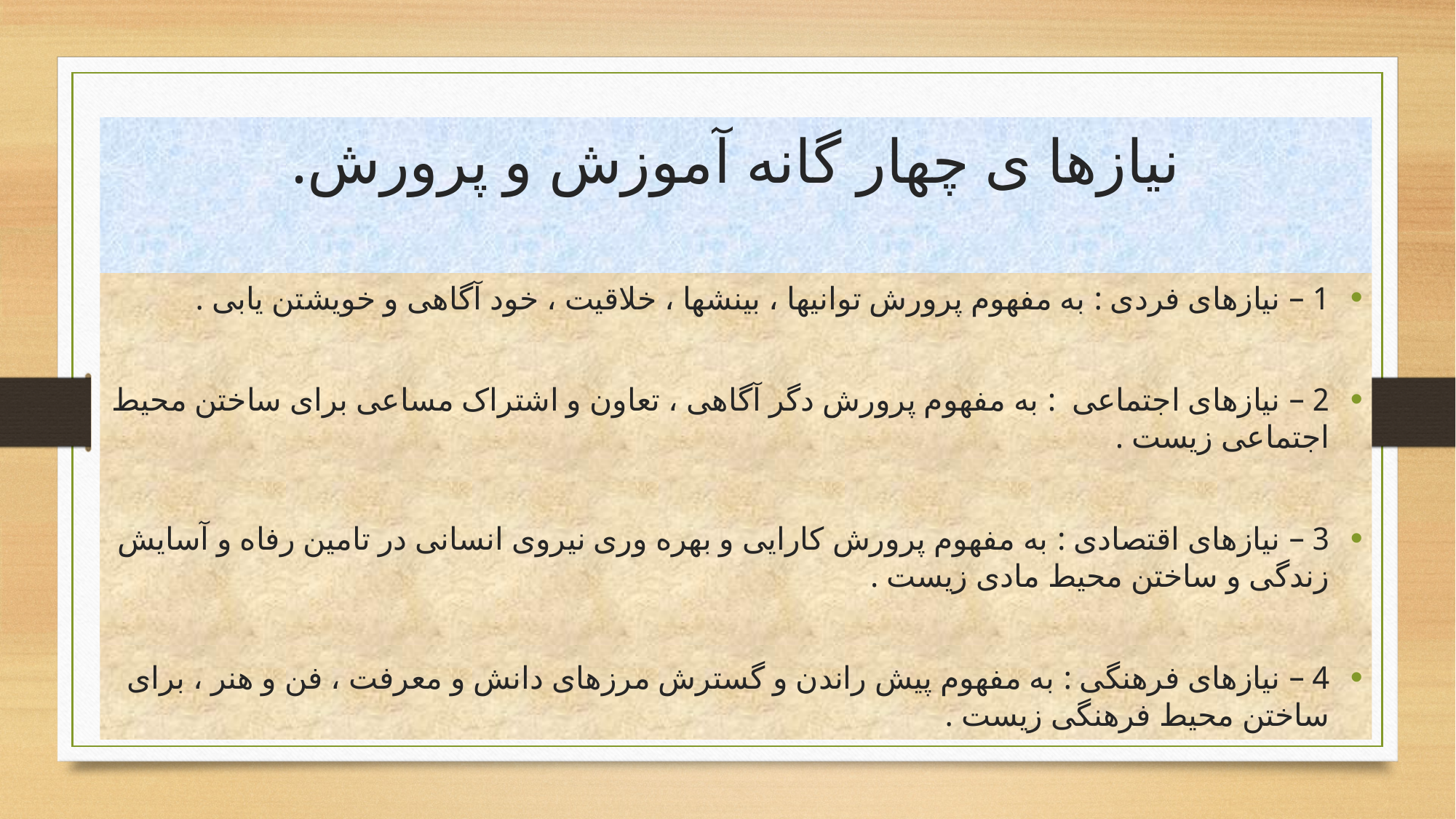

# نیازها ی چهار گانه آموزش و پرورش.
1 – نیازهای فردی : به مفهوم پرورش توانیها ، بینشها ، خلاقیت ، خود آگاهی و خویشتن یابی .

2 – نیازهای اجتماعی  : به مفهوم پرورش دگر آگاهی ، تعاون و اشتراک مساعی برای ساختن محیط اجتماعی زیست .

3 – نیازهای اقتصادی : به مفهوم پرورش کارایی و بهره وری نیروی انسانی در تامین رفاه و آسایش زندگی و ساختن محیط مادی زیست .

4 – نیازهای فرهنگی : به مفهوم پیش راندن و گسترش مرزهای دانش و معرفت ، فن و هنر ، برای ساختن محیط فرهنگی زیست .